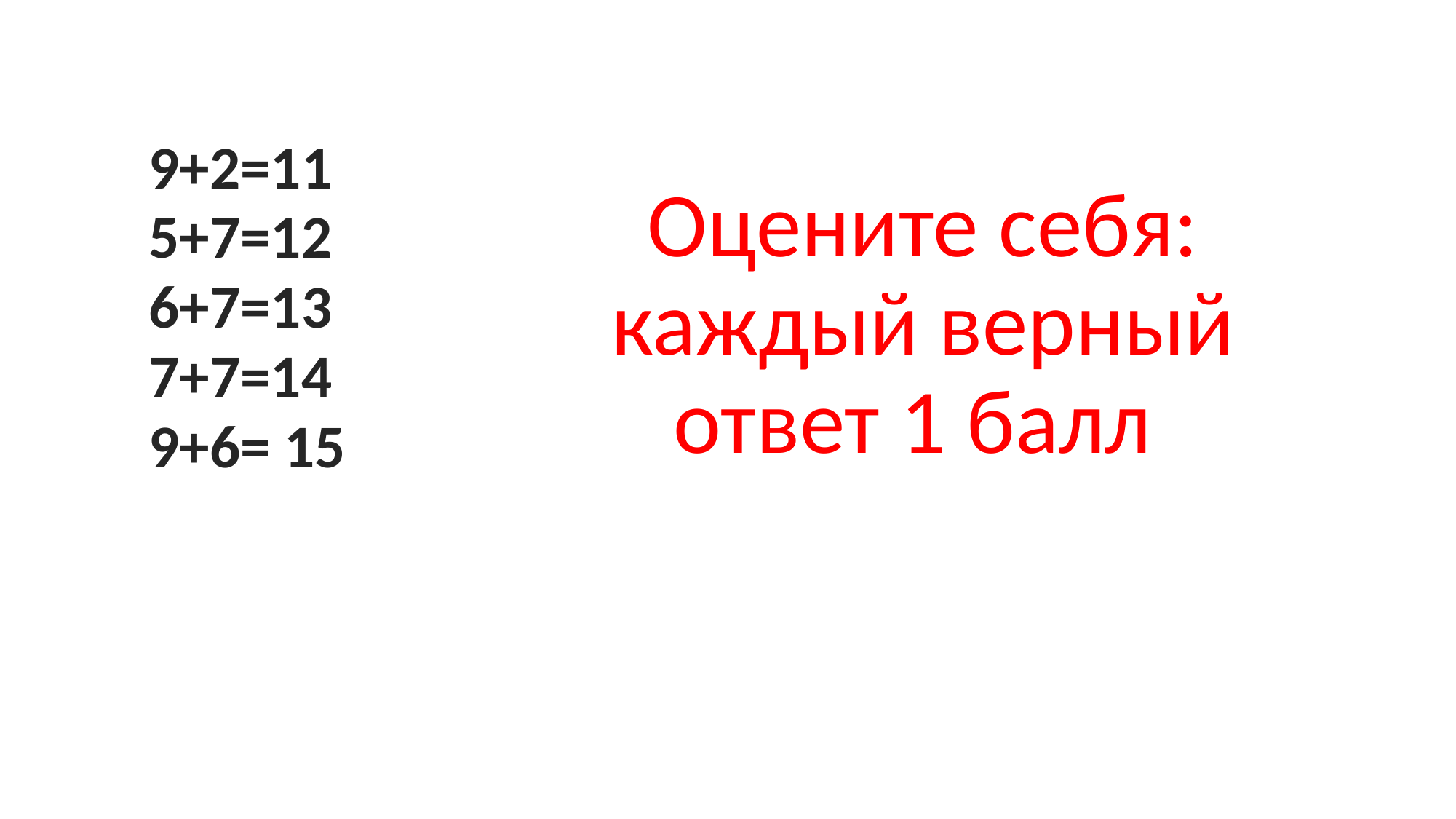

| 9+2=11 5+7=12 6+7=13 7+7=14 9+6= 15 |
| --- |
# Оцените себя: каждый верный ответ 1 балл